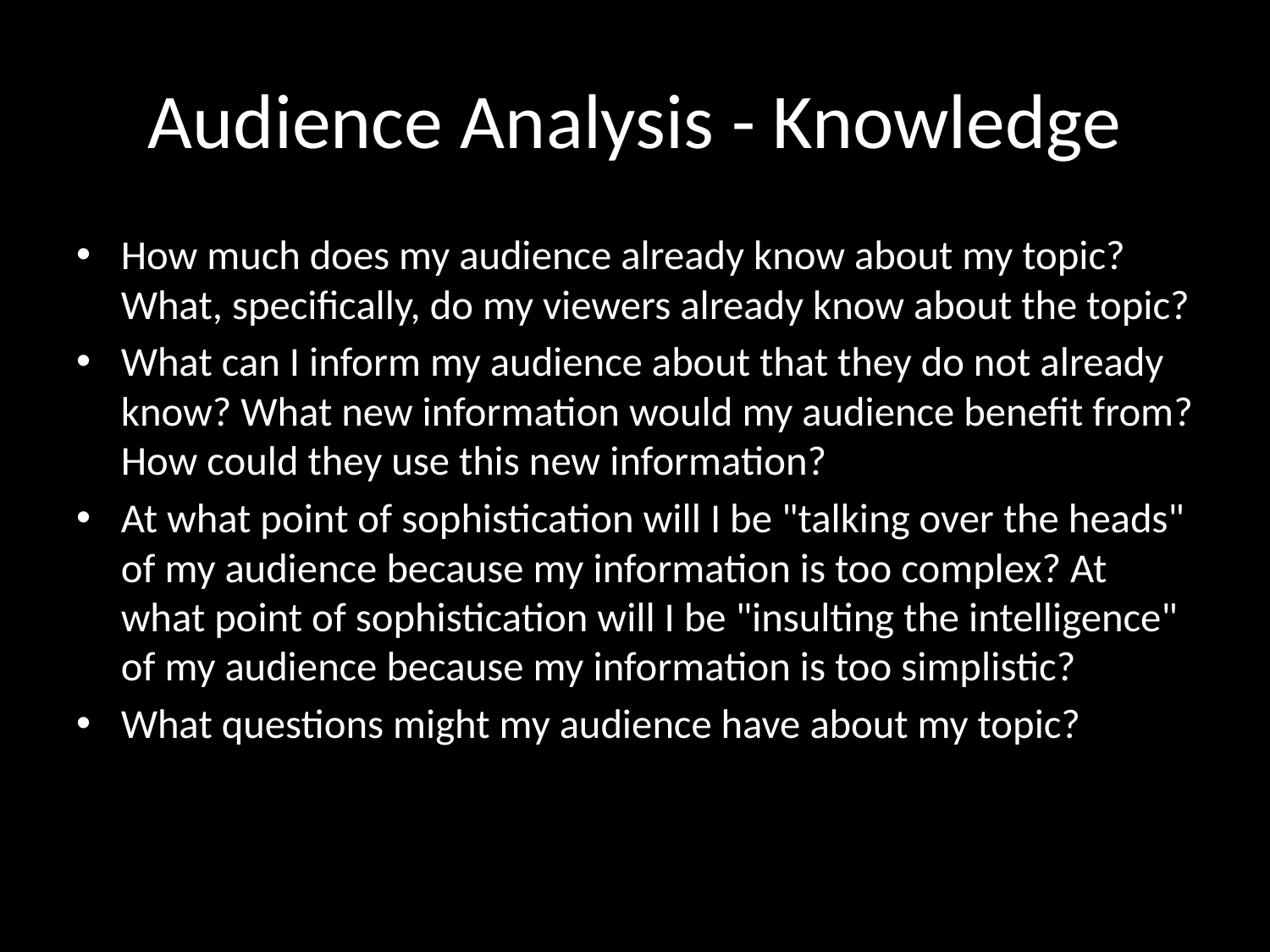

# Audience Analysis - Knowledge
How much does my audience already know about my topic? What, specifically, do my viewers already know about the topic?
What can I inform my audience about that they do not already know? What new information would my audience benefit from? How could they use this new information?
At what point of sophistication will I be "talking over the heads" of my audience because my information is too complex? At what point of sophistication will I be "insulting the intelligence" of my audience because my information is too simplistic?
What questions might my audience have about my topic?